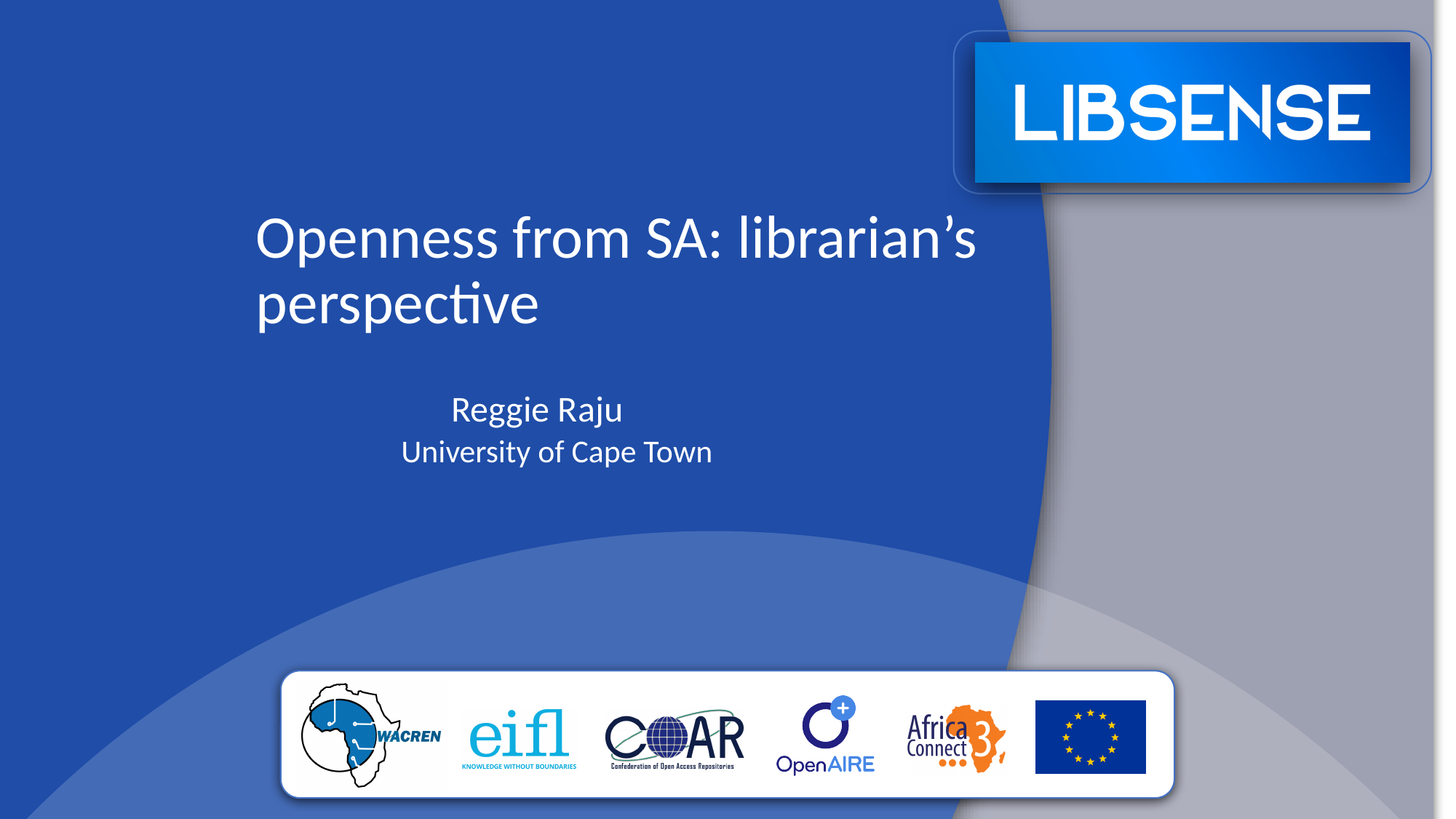

Openness from SA: librarian’s perspective
Reggie Raju
University of Cape Town